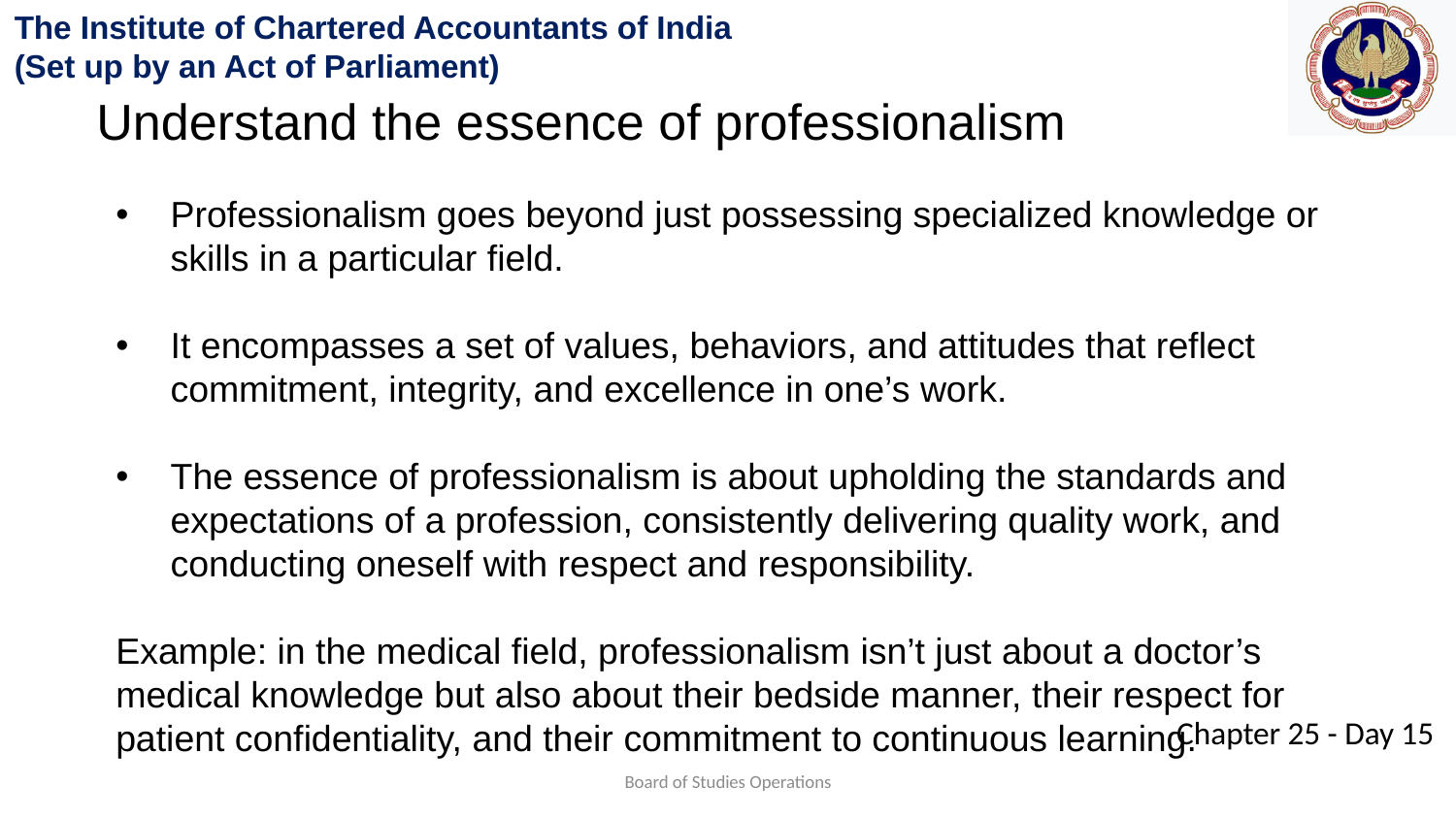

Understand the essence of professionalism

Professionalism goes beyond just possessing specialized knowledge or skills in a particular field.

It encompasses a set of values, behaviors, and attitudes that reflect commitment, integrity, and excellence in one’s work.

The essence of professionalism is about upholding the standards and expectations of a profession, consistently delivering quality work, and conducting oneself with respect and responsibility.

Example: in the medical field, professionalism isn’t just about a doctor’s medical knowledge but also about their bedside manner, their respect for patient confidentiality, and their commitment to continuous learning.
Board of Studies Operations